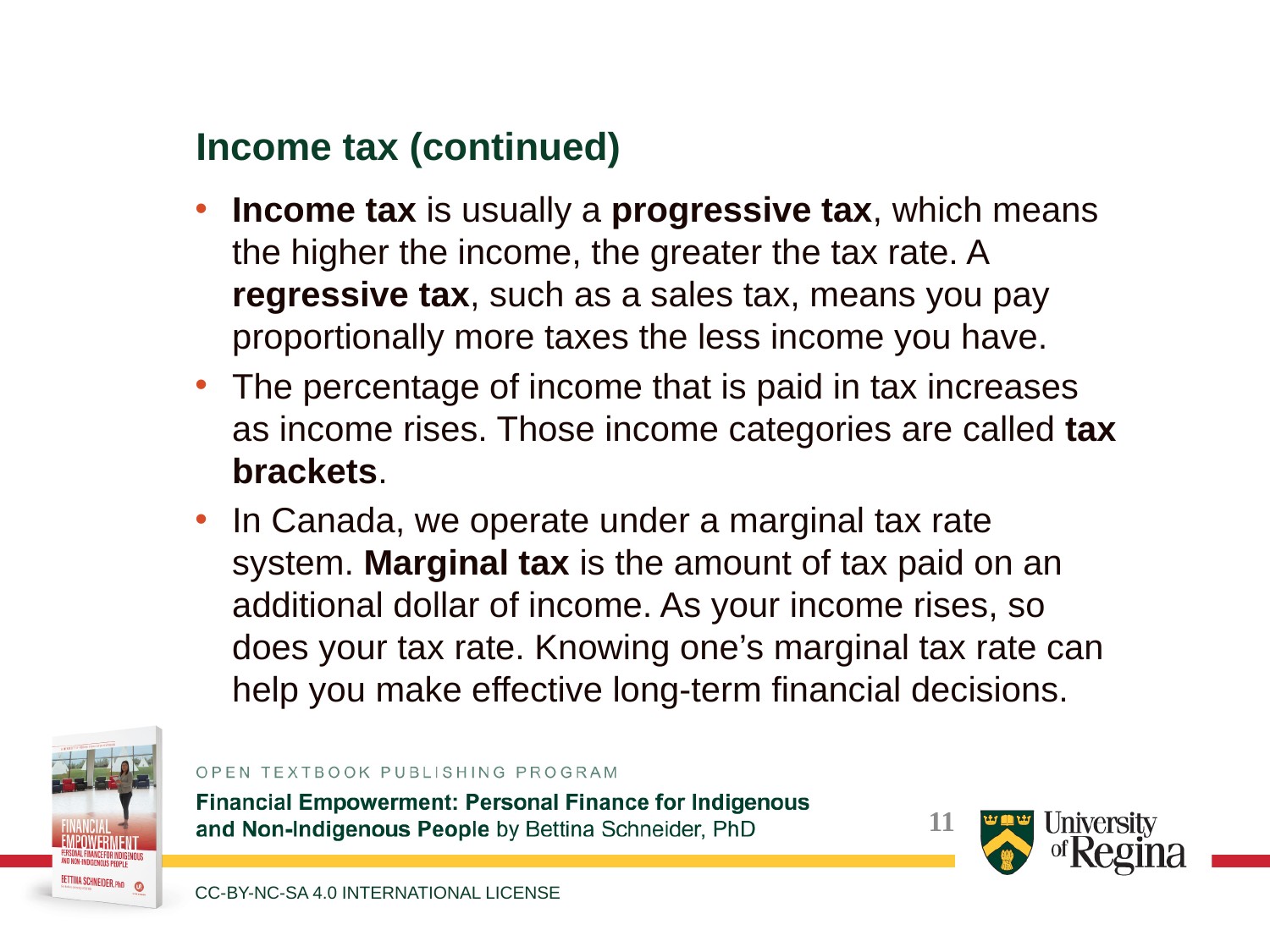

Income tax (continued)
Income tax is usually a progressive tax, which means the higher the income, the greater the tax rate. A regressive tax, such as a sales tax, means you pay proportionally more taxes the less income you have.
The percentage of income that is paid in tax increases as income rises. Those income categories are called tax brackets.
In Canada, we operate under a marginal tax rate system. Marginal tax is the amount of tax paid on an additional dollar of income. As your income rises, so does your tax rate. Knowing one’s marginal tax rate can help you make effective long-term financial decisions.

CC-BY-NC-SA 4.0 INTERNATIONAL LICENSE